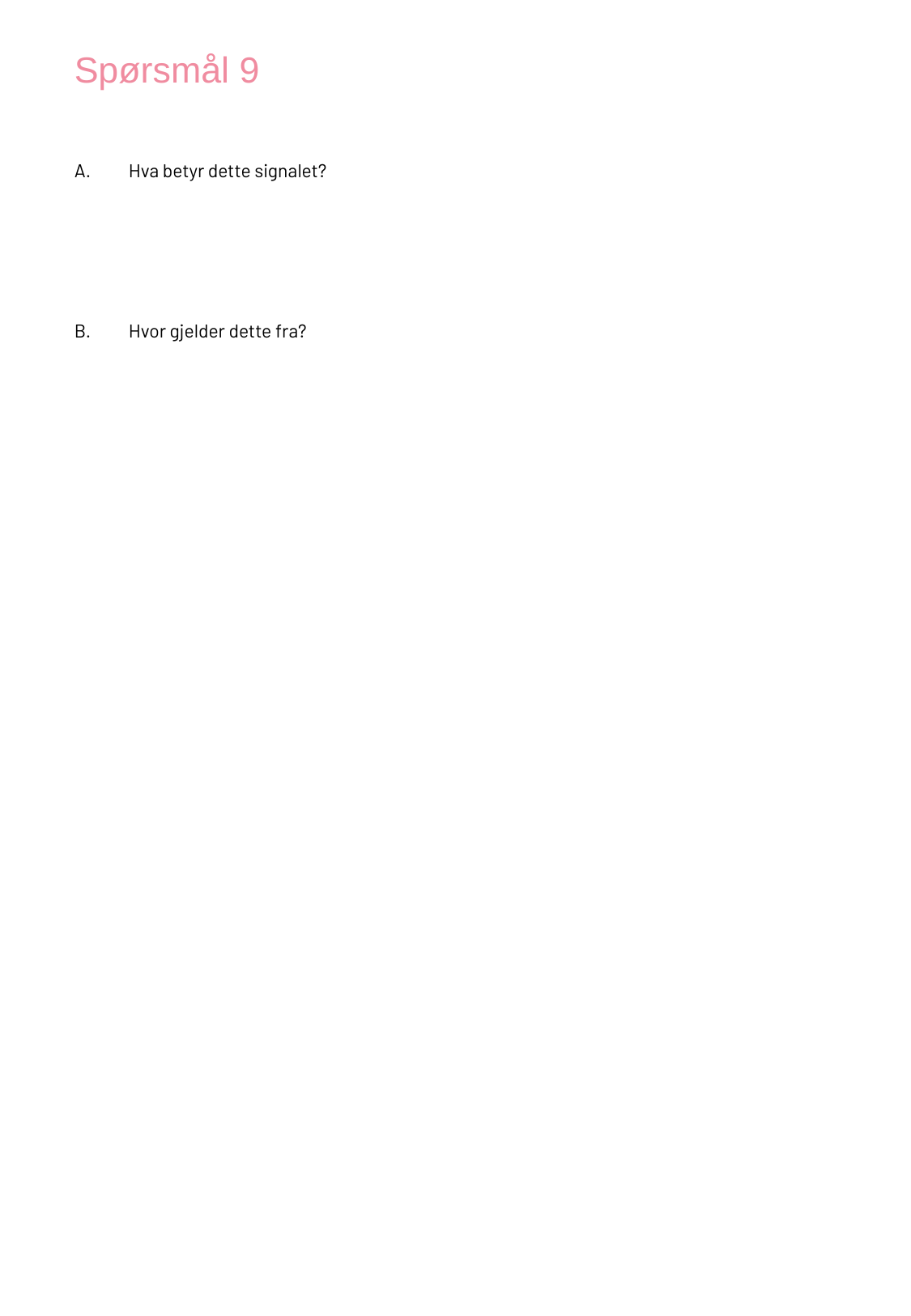

Spørsmål 9
Hva betyr dette signalet?

Hvor gjelder dette fra?